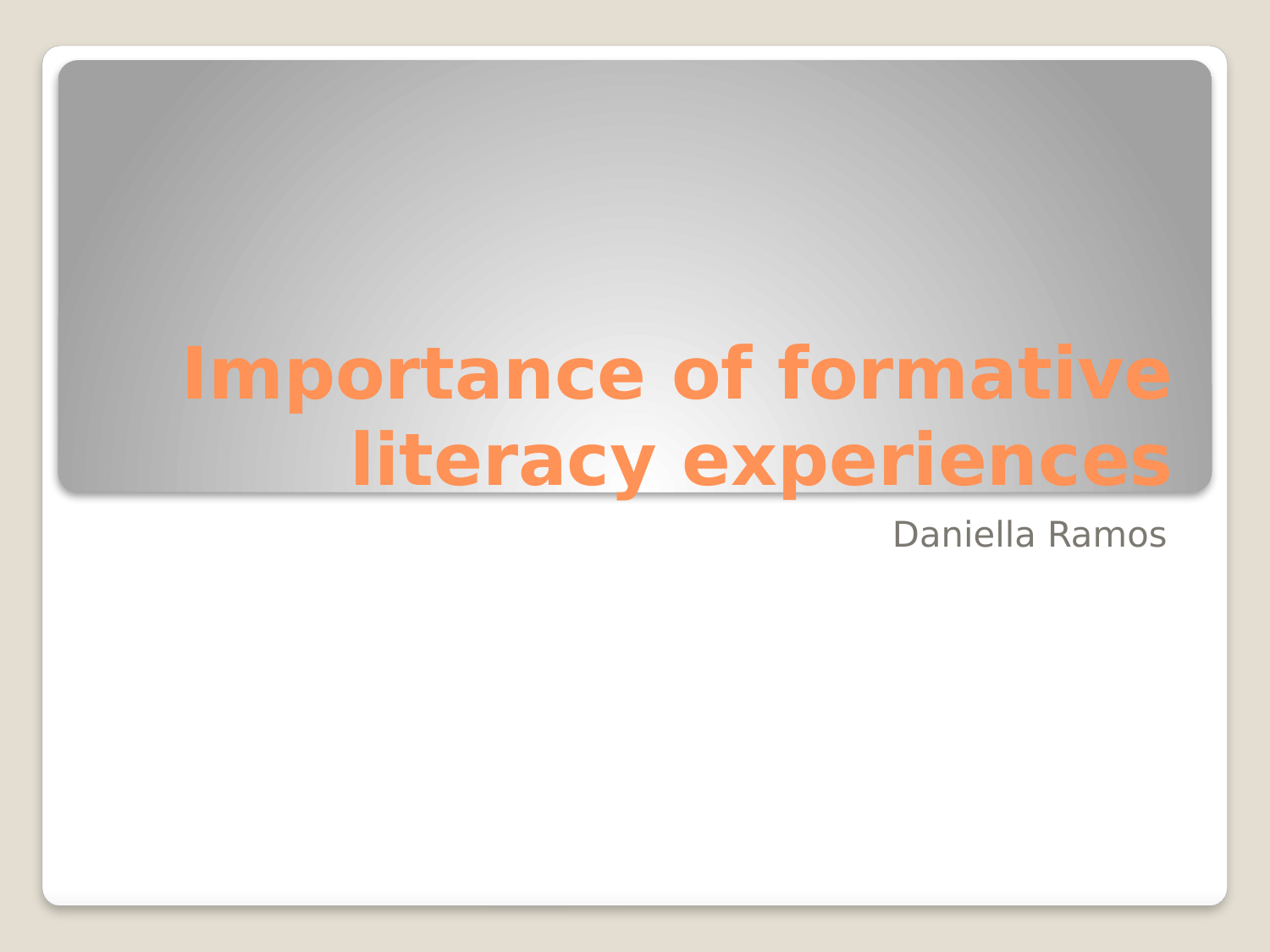

# Importance of formative literacy experiences
Daniella Ramos